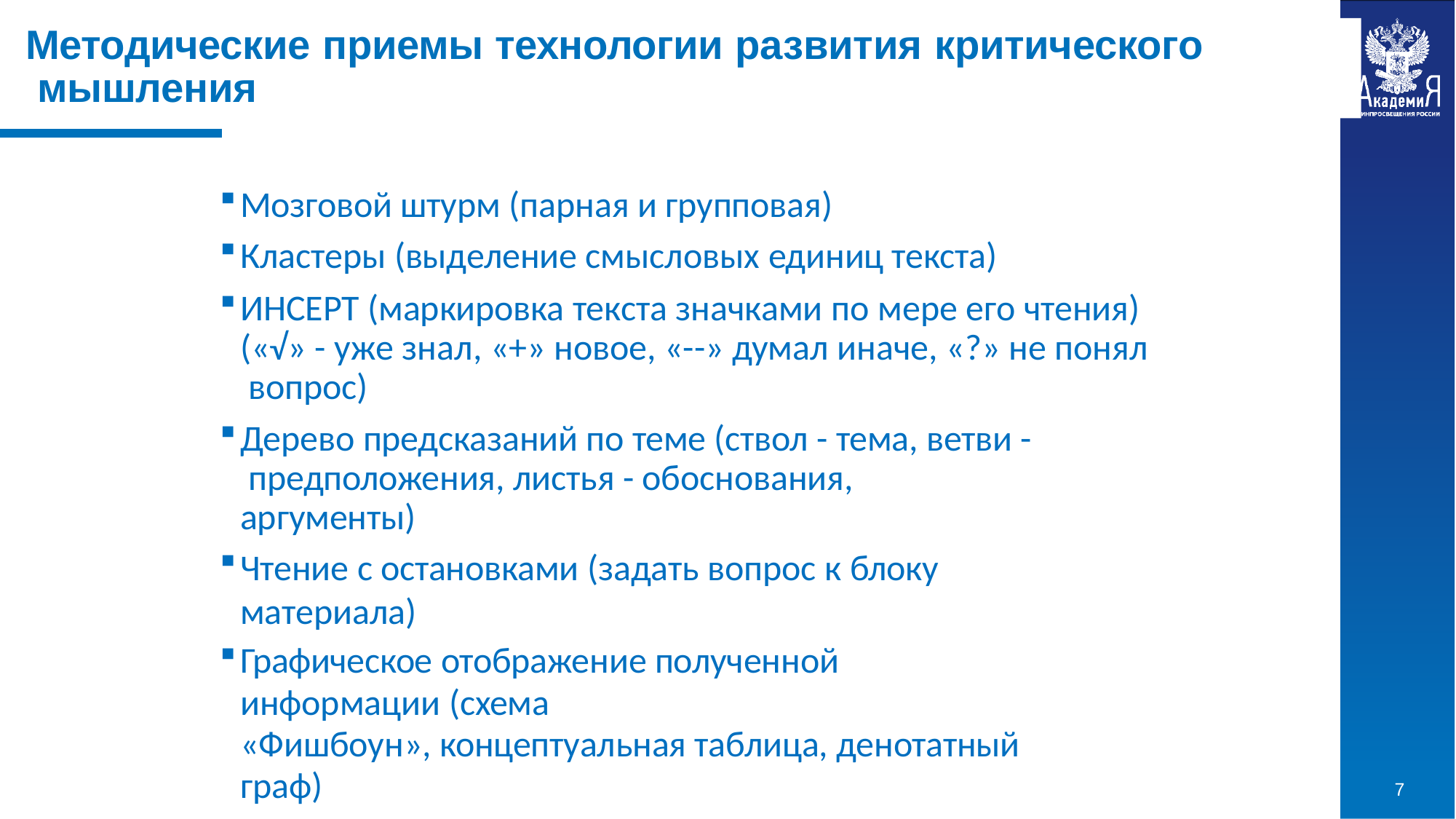

# Методические приемы технологии развития критического  мышления

Мозговой штурм (парная и групповая)
Кластеры (выделение смысловых единиц текста)
ИНСЕРТ (маркировка текста значками по мере его чтения)  («√» - уже знал, «+» новое, «--» думал иначе, «?» не понял  вопрос)
Дерево предсказаний по теме (ствол - тема, ветви -  предположения, листья - обоснования, аргументы)
Чтение с остановками (задать вопрос к блоку материала)
Графическое отображение полученной информации (схема
«Фишбоун», концептуальная таблица, денотатный граф)
Двойной дневник; за и против
Синквейн, даймонд
7